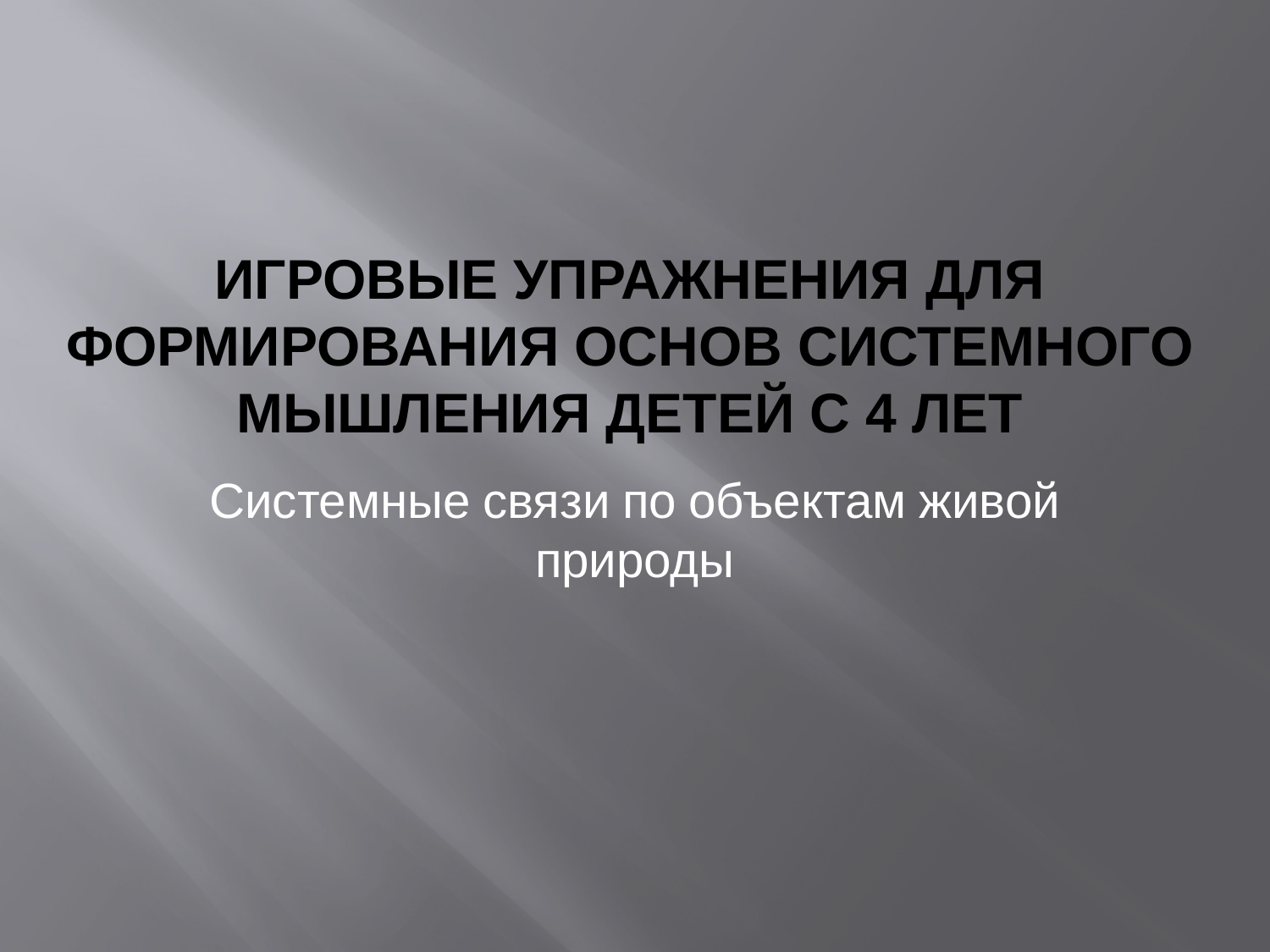

# Игровые упражнения для формирования основ системного мышления детей с 4 лет
Системные связи по объектам живой природы